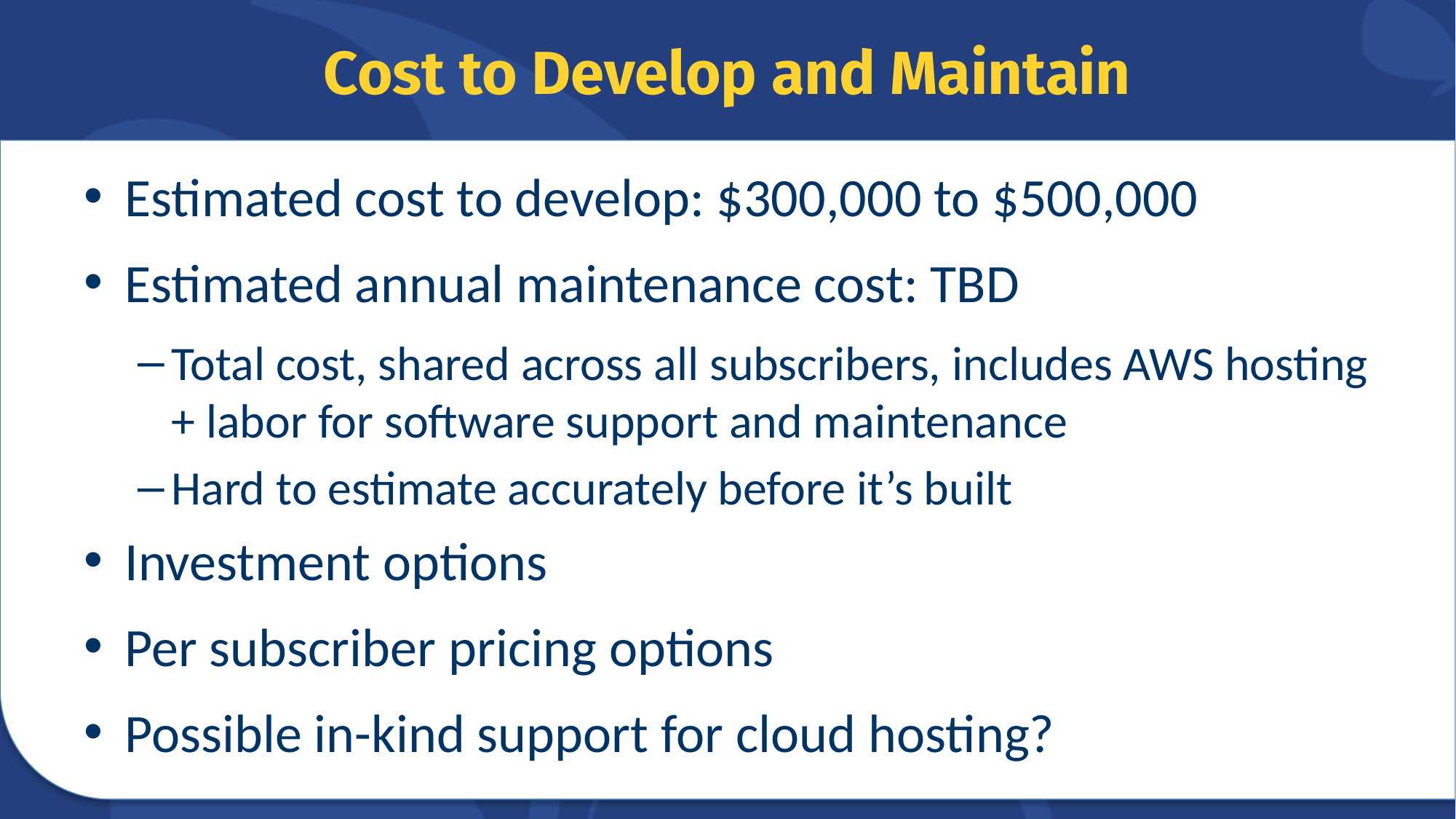

# Cost to Develop and Maintain
Estimated cost to develop: $300,000 to $500,000
Estimated annual maintenance cost: TBD
Total cost, shared across all subscribers, includes AWS hosting + labor for software support and maintenance
Hard to estimate accurately before it’s built
Investment options
Per subscriber pricing options
Possible in-kind support for cloud hosting?